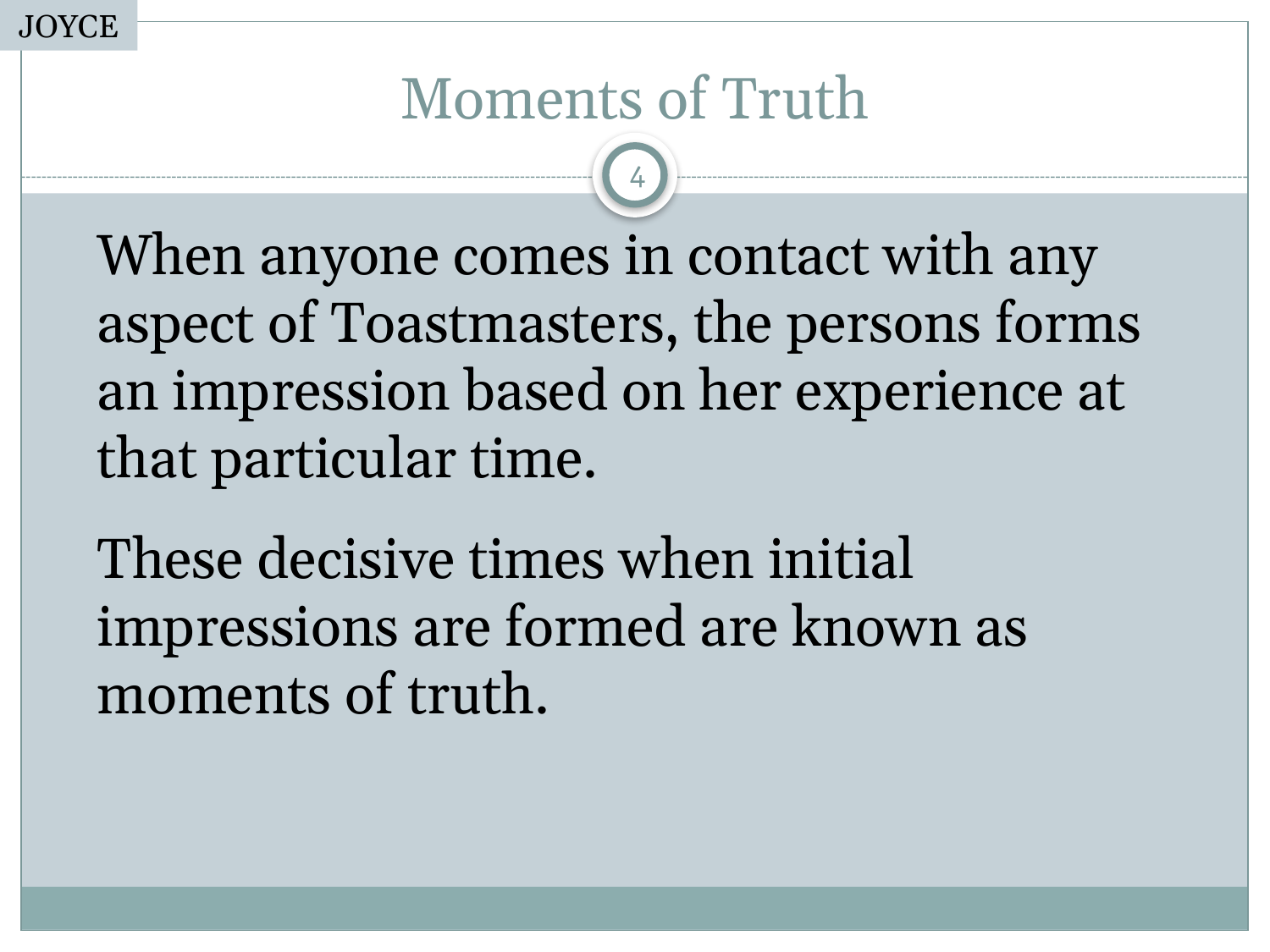

JOYCE
# Moments of Truth
4
When anyone comes in contact with any aspect of Toastmasters, the persons forms an impression based on her experience at that particular time.
These decisive times when initial impressions are formed are known as moments of truth.